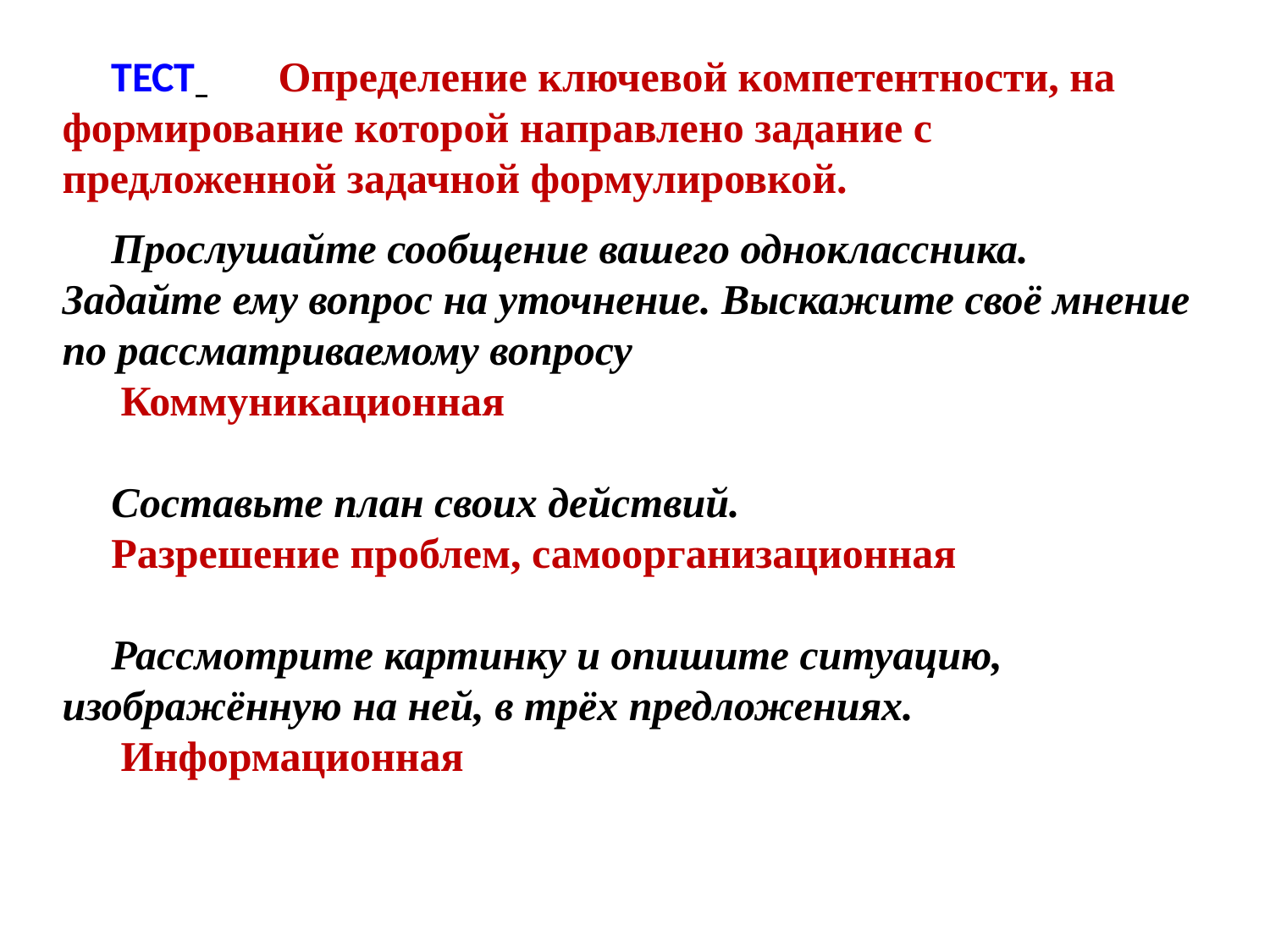

ТЕСТ       Определение ключевой компетентности, на формирование которой направлено задание с предложенной задачной формулировкой.

Прослушайте сообщение вашего одноклассника. Задайте ему вопрос на уточнение. Выскажите своё мнение по рассматриваемому вопросу
 Коммуникационная

Составьте план своих действий.
Разрешение проблем, самоорганизационная

Рассмотрите картинку и опишите ситуацию, изображённую на ней, в трёх предложениях.
 Информационная